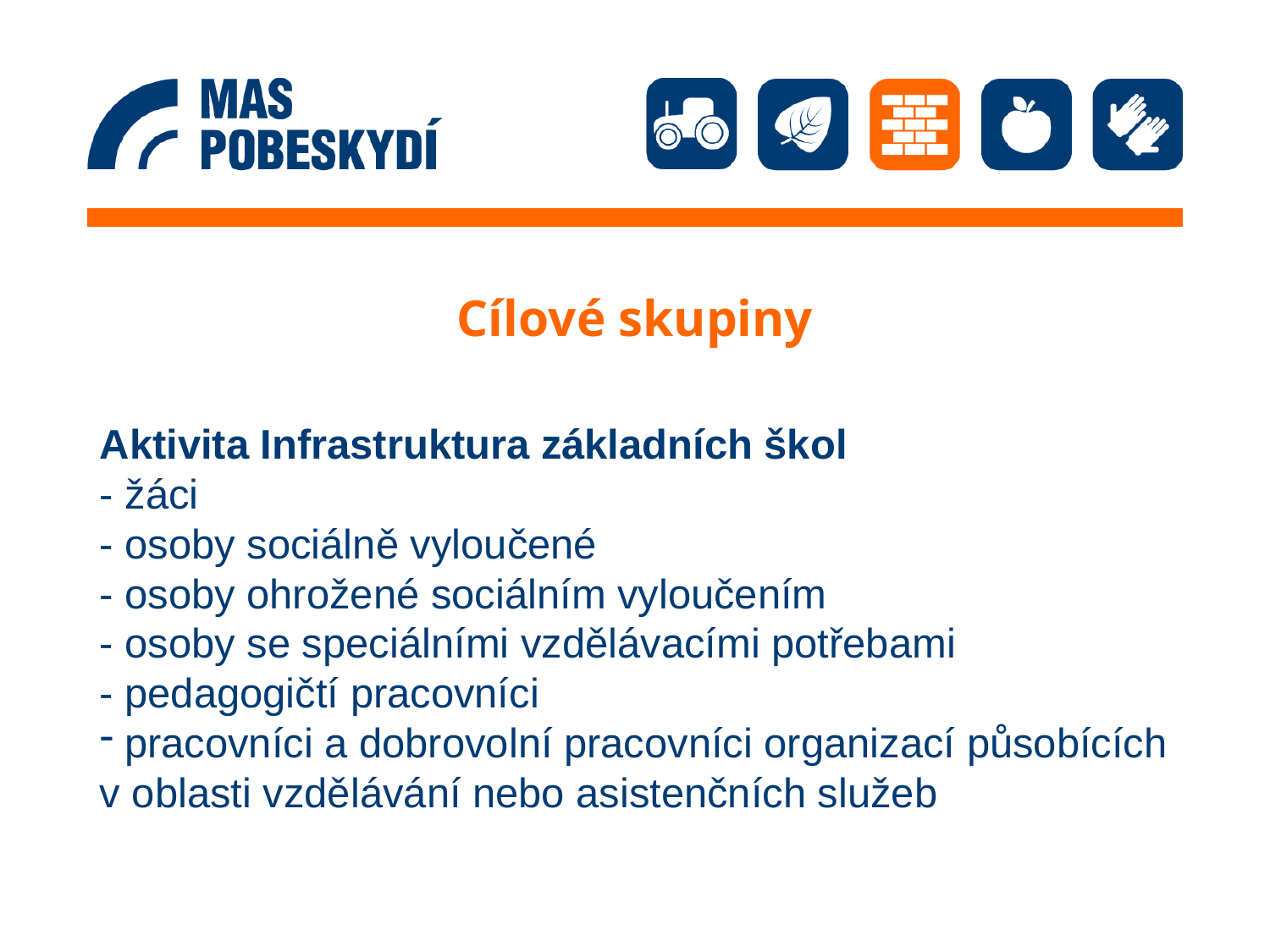

# Cílové skupiny
Aktivita Infrastruktura základních škol
- žáci
- osoby sociálně vyloučené
- osoby ohrožené sociálním vyloučením
- osoby se speciálními vzdělávacími potřebami
- pedagogičtí pracovníci
 pracovníci a dobrovolní pracovníci organizací působících v oblasti vzdělávání nebo asistenčních služeb